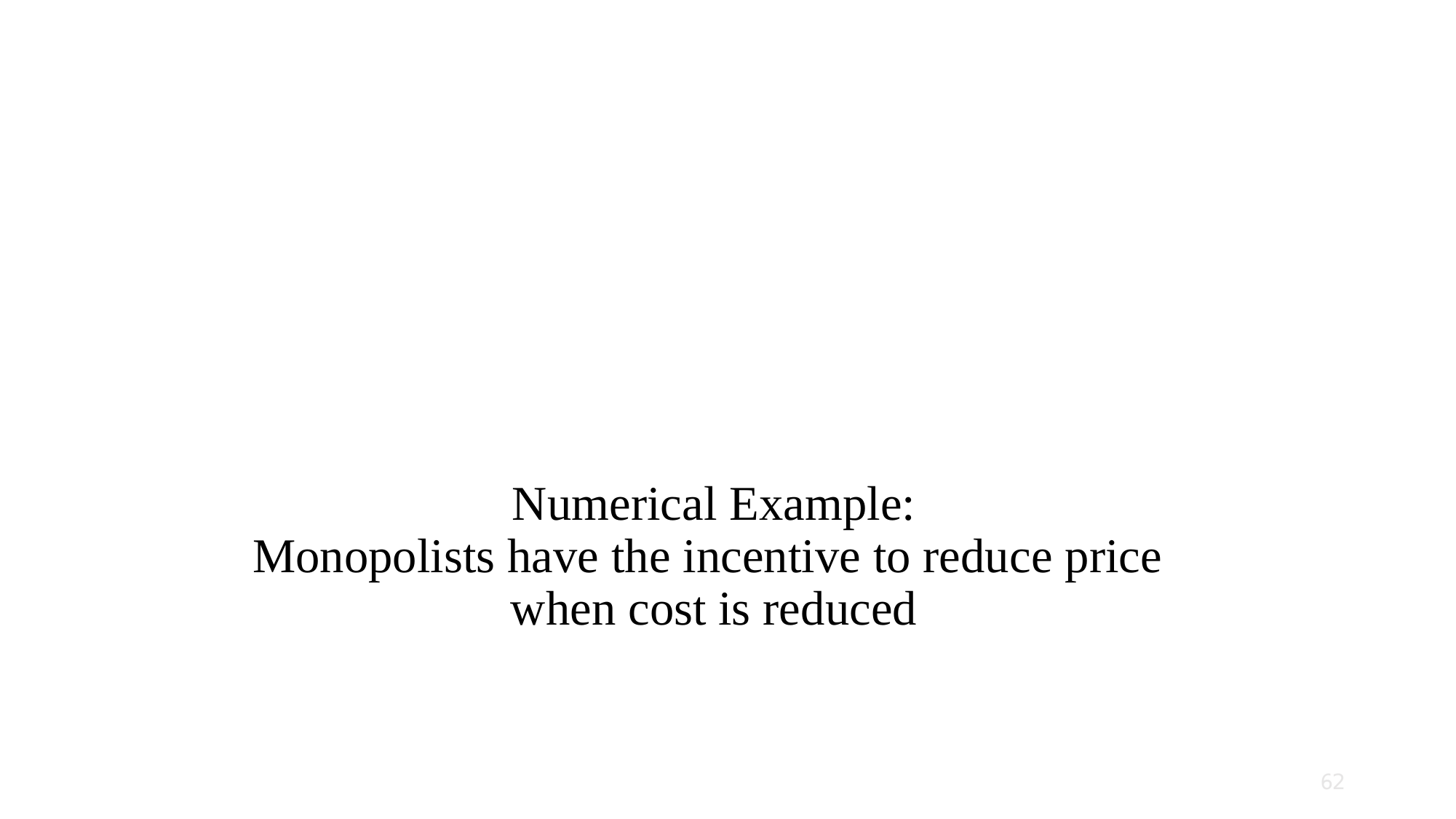

# Numerical Example: Monopolists have the incentive to reduce price when cost is reduced

62